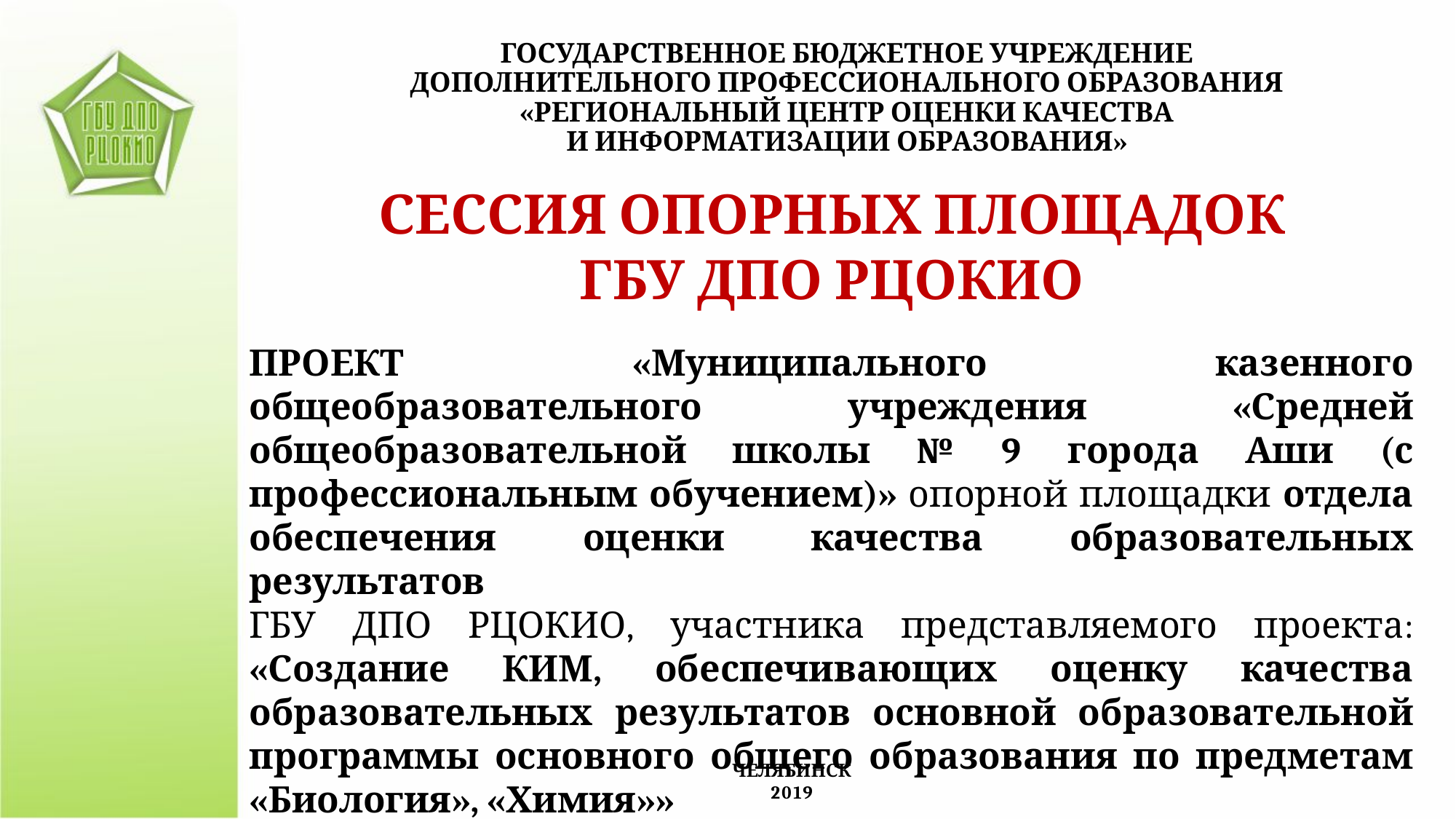

ГОСУДАРСТВЕННОЕ БЮДЖЕТНОЕ УЧРЕЖДЕНИЕ
ДОПОЛНИТЕЛЬНОГО ПРОФЕССИОНАЛЬНОГО ОБРАЗОВАНИЯ
«РЕГИОНАЛЬНЫЙ ЦЕНТР ОЦЕНКИ КАЧЕСТВА
И ИНФОРМАТИЗАЦИИ ОБРАЗОВАНИЯ»
СЕССИЯ ОПОРНЫХ ПЛОЩАДОК
ГБУ ДПО РЦОКИО
ПРОЕКТ «Муниципального казенного общеобразовательного учреждения «Средней общеобразовательной школы № 9 города Аши (с профессиональным обучением)» опорной площадки отдела обеспечения оценки качества образовательных результатов
ГБУ ДПО РЦОКИО, участника представляемого проекта: «Создание КИМ, обеспечивающих оценку качества образовательных результатов основной образовательной программы основного общего образования по предметам «Биология», «Химия»»

ЧЕЛЯБИНСК
2019